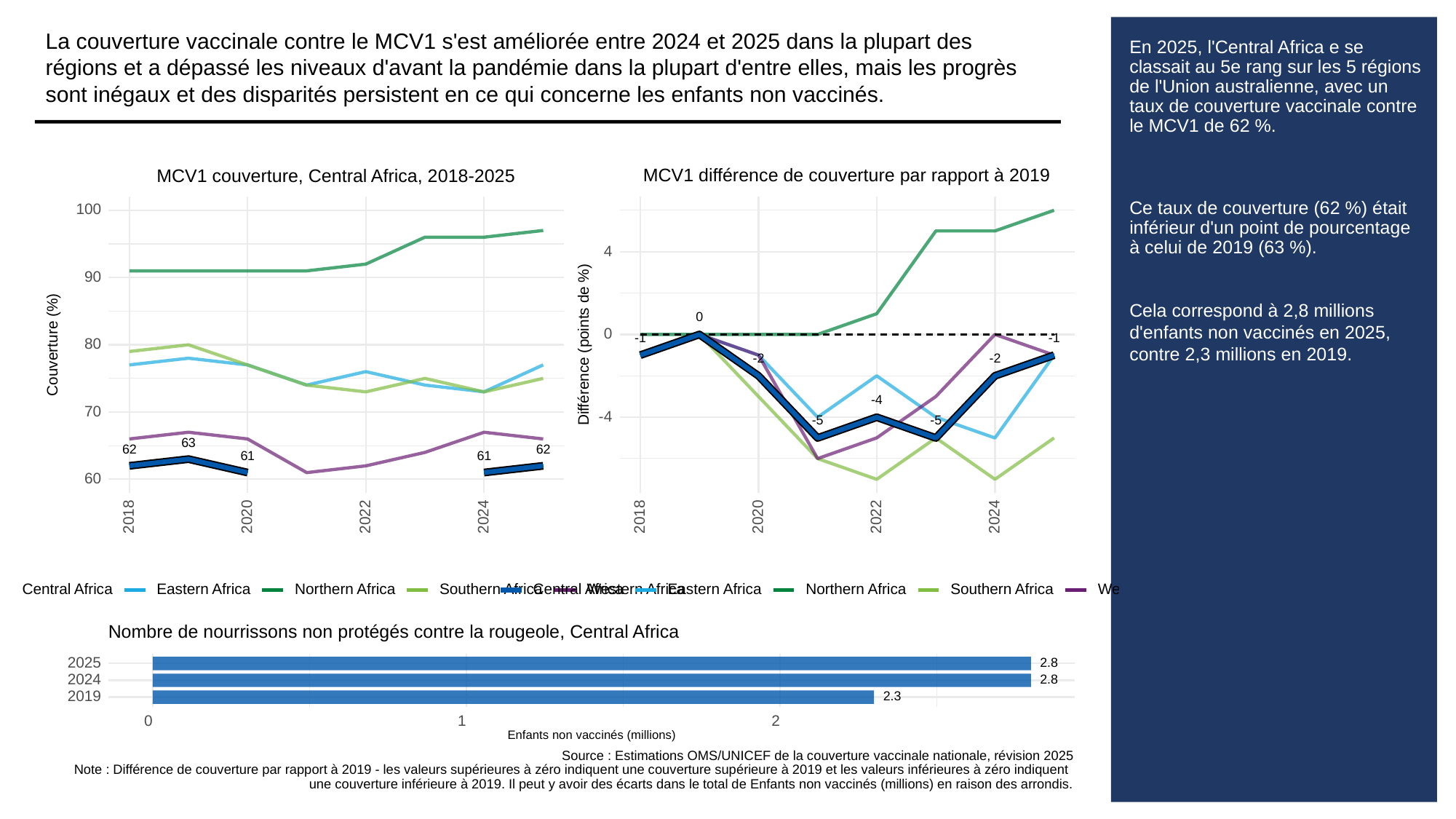

La couverture vaccinale contre le MCV1 s'est améliorée entre 2024 et 2025 dans la plupart des régions et a dépassé les niveaux d'avant la pandémie dans la plupart d'entre elles, mais les progrès sont inégaux et des disparités persistent en ce qui concerne les enfants non vaccinés.
# En 2025, l'Central Africa e se classait au 5e rang sur les 5 régions de l'Union australienne, avec un taux de couverture vaccinale contre le MCV1 de 62 %.

Ce taux de couverture (62 %) était inférieur d'un point de pourcentage à celui de 2019 (63 %).

Cela correspond à 2,8 millions d'enfants non vaccinés en 2025, contre 2,3 millions en 2019.

MCV1 différence de couverture par rapport à 2019
MCV1 couverture, Central Africa, 2018-2025

100

4

90

0
0
-1
-1

Couverture (%)
Différence (points de %)
80

-2
-2

-4
70
-4

-5
-5

63
62
62

61
61

60

2018
2020
2022
2024
2018
2020
2022
2024
Central Africa
Southern Africa
Central Africa
Southern Africa
Eastern Africa
Northern Africa
Western Africa
Eastern Africa
Northern Africa
Western Africa

Nombre de nourrissons non protégés contre la rougeole, Central Africa

2025
2.8

2024
2.8

2019
2.3

0
1
2
Enfants non vaccinés (millions)
Source : Estimations OMS/UNICEF de la couverture vaccinale nationale, révision 2025
Note : Différence de couverture par rapport à 2019 - les valeurs supérieures à zéro indiquent une couverture supérieure à 2019 et les valeurs inférieures à zéro indiquent
une couverture inférieure à 2019. Il peut y avoir des écarts dans le total de Enfants non vaccinés (millions) en raison des arrondis.